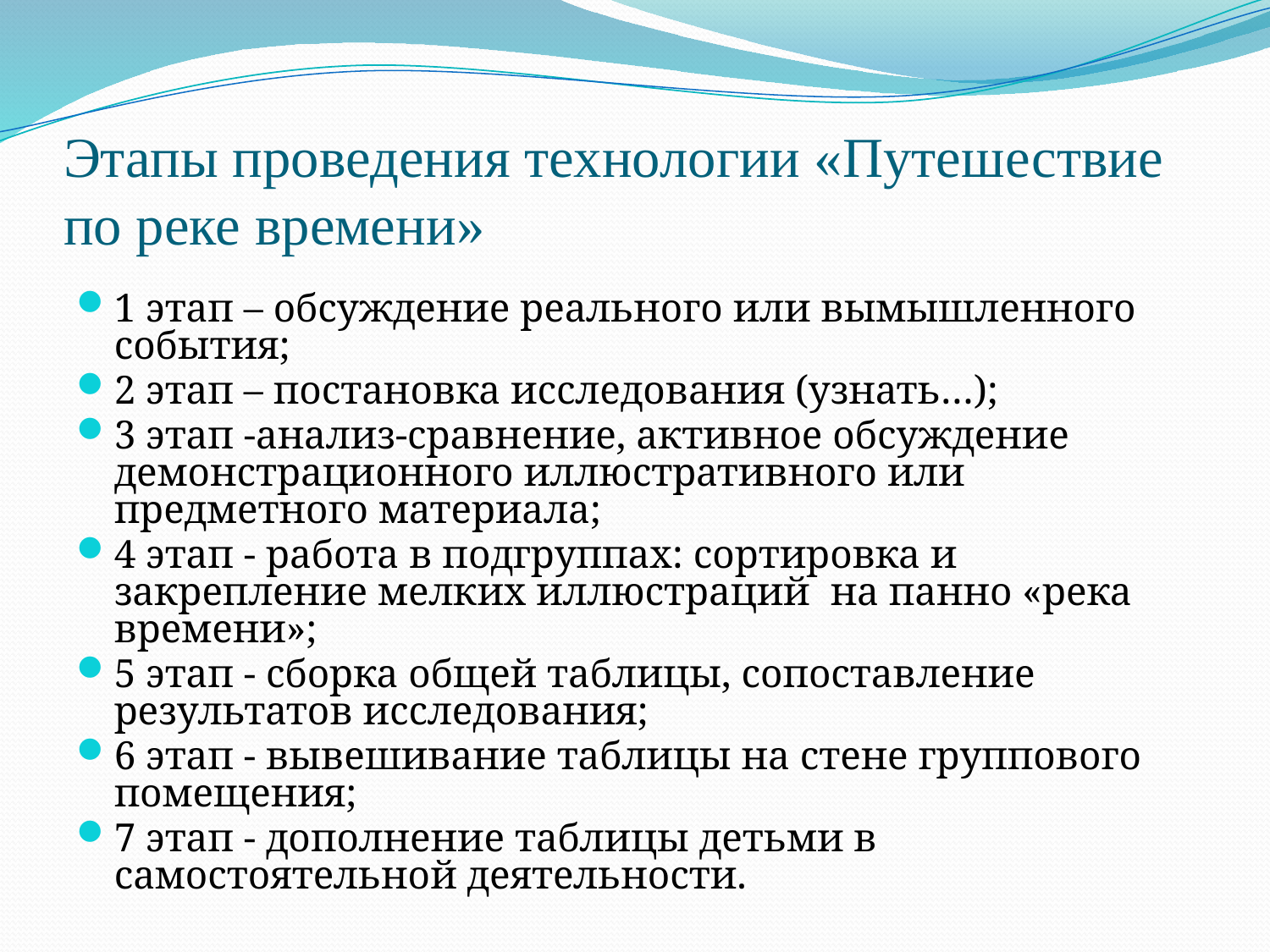

# Этапы проведения технологии «Путешествие по реке времени»
1 этап – обсуждение реального или вымышленного события;
2 этап – постановка исследования (узнать…);
3 этап -анализ-сравнение, активное обсуждение демонстрационного иллюстративного или предметного материала;
4 этап - работа в подгруппах: сортировка и закрепление мелких иллюстраций  на панно «река времени»;
5 этап - сборка общей таблицы, сопоставление результатов исследования;
6 этап - вывешивание таблицы на стене группового помещения;
7 этап - дополнение таблицы детьми в самостоятельной деятельности.